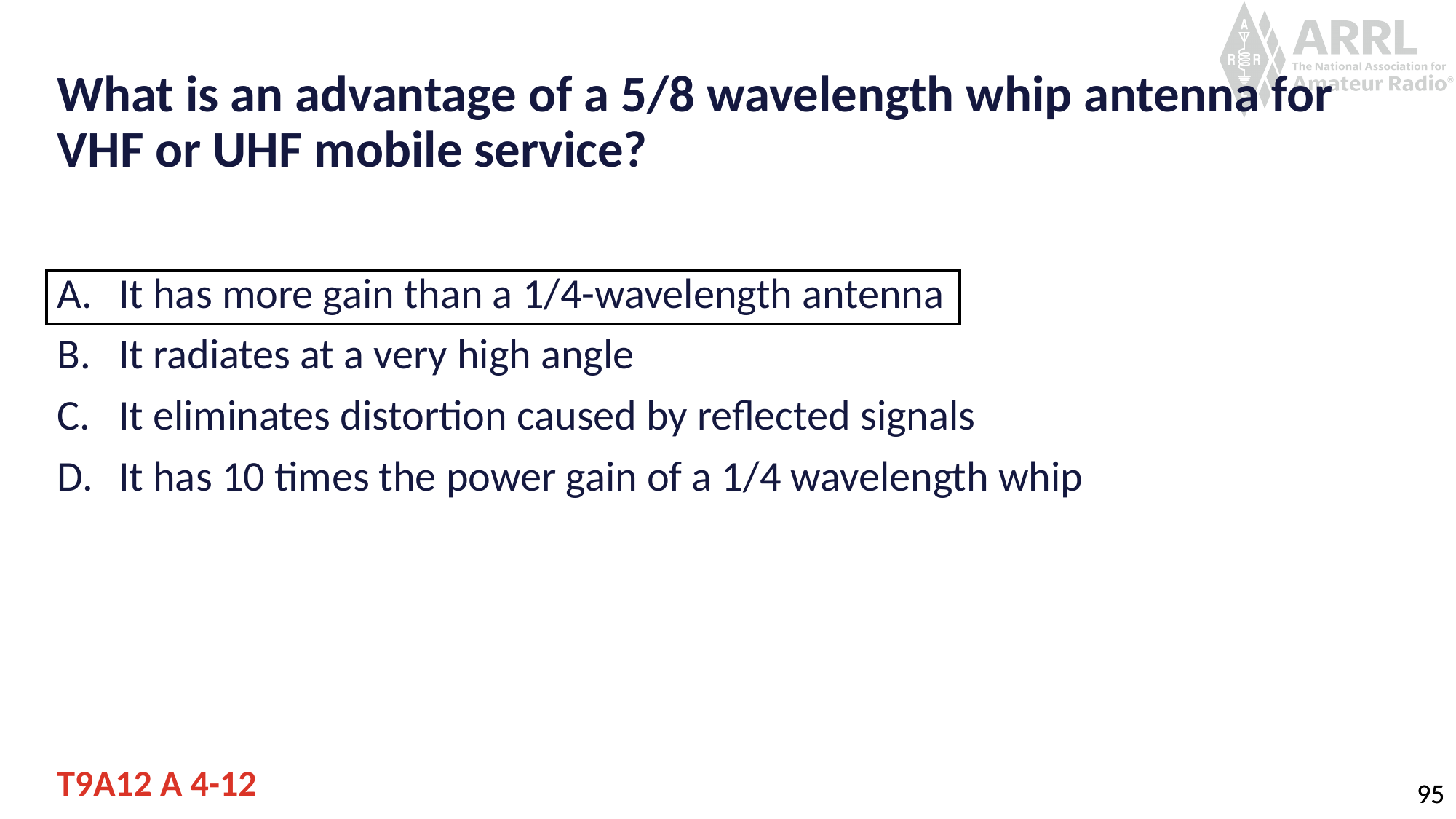

# What is an advantage of a 5/8 wavelength whip antenna for VHF or UHF mobile service?
It has more gain than a 1/4-wavelength antenna
It radiates at a very high angle
It eliminates distortion caused by reflected signals
It has 10 times the power gain of a 1/4 wavelength whip

T9A12 A 4-12